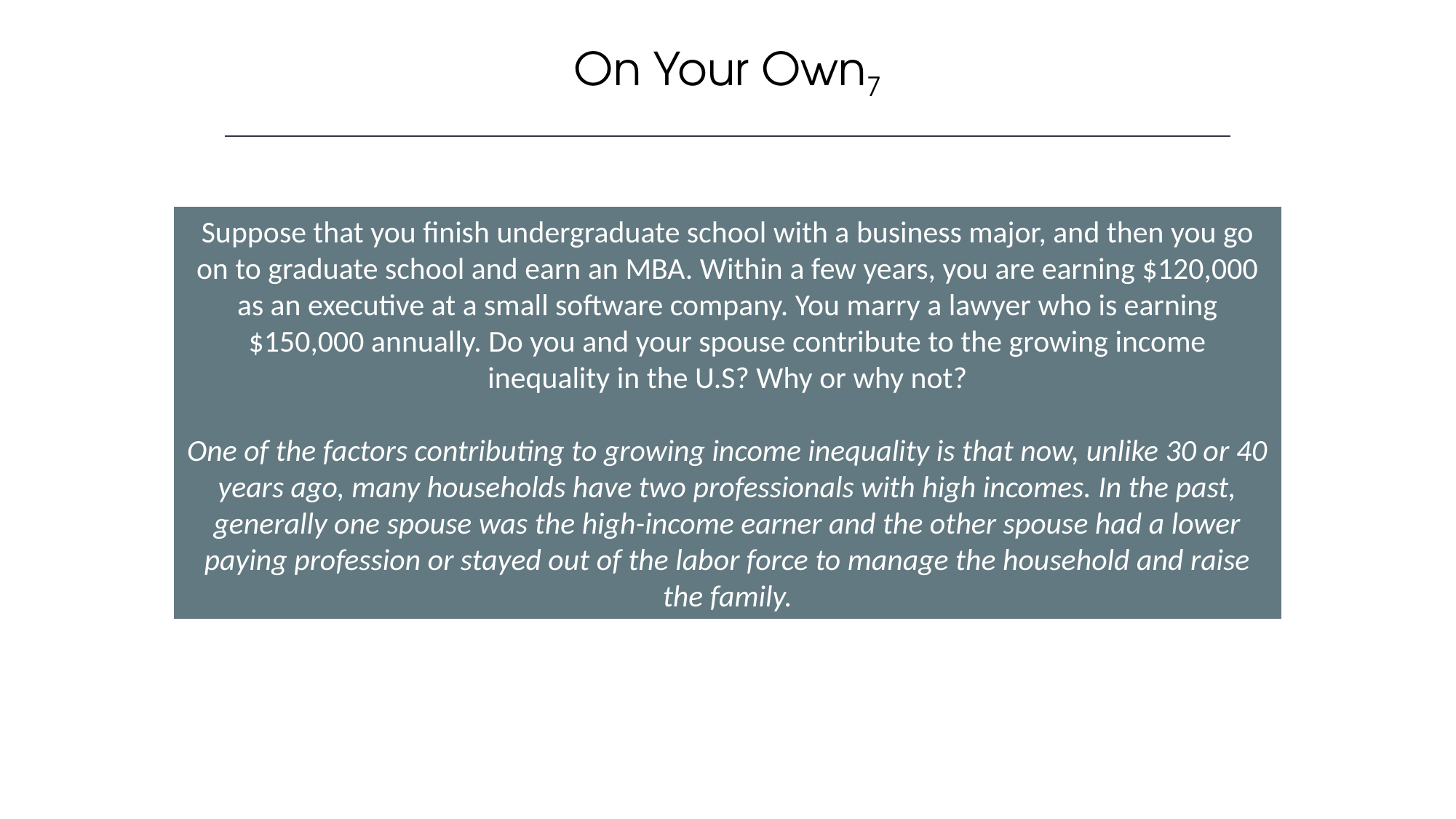

On Your Own7
Suppose that you finish undergraduate school with a business major, and then you go on to graduate school and earn an MBA. Within a few years, you are earning $120,000 as an executive at a small software company. You marry a lawyer who is earning $150,000 annually. Do you and your spouse contribute to the growing income inequality in the U.S? Why or why not?

One of the factors contributing to growing income inequality is that now, unlike 30 or 40 years ago, many households have two professionals with high incomes. In the past, generally one spouse was the high-income earner and the other spouse had a lower paying profession or stayed out of the labor force to manage the household and raise the family.